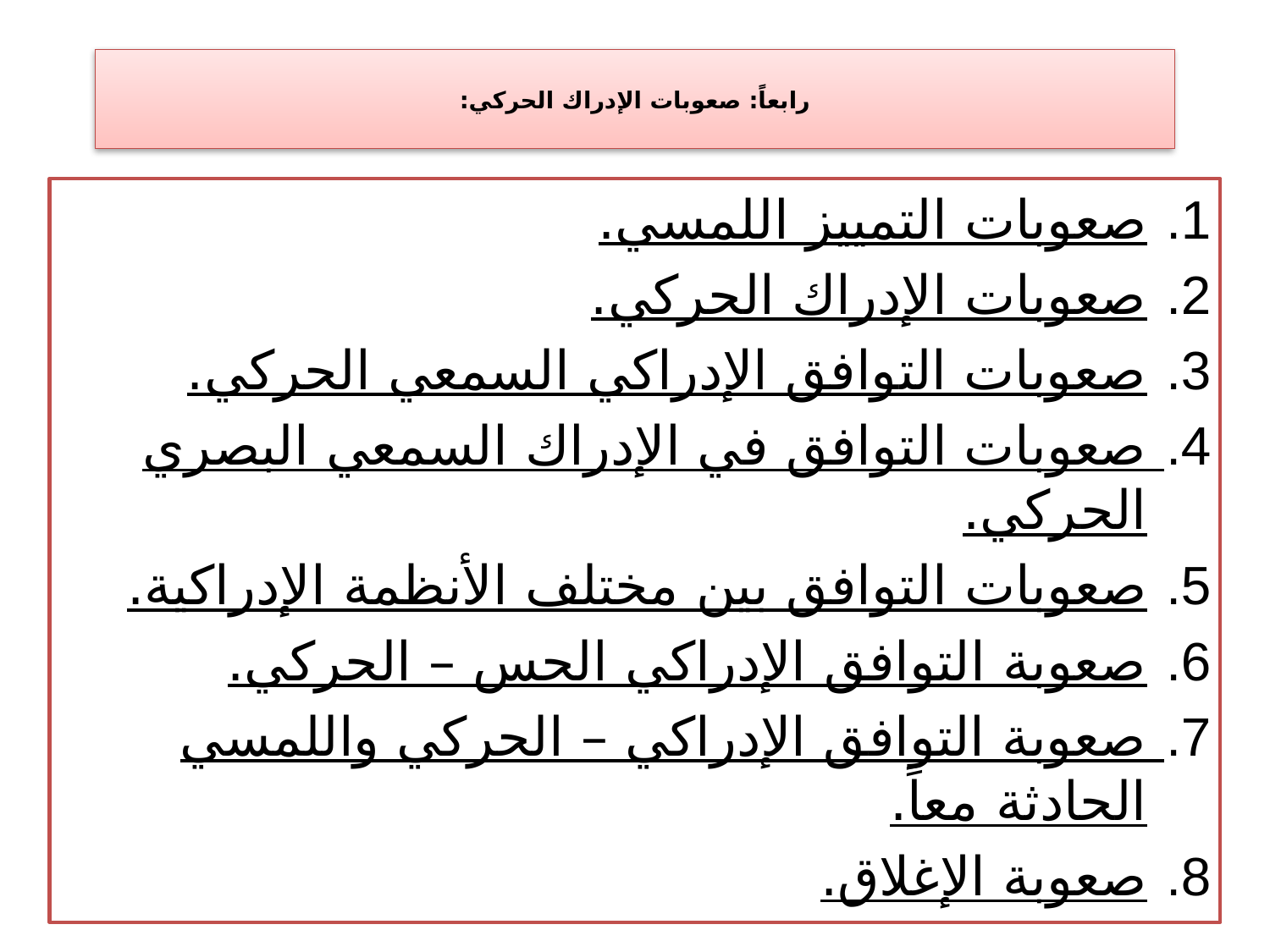

# رابعاً: صعوبات الإدراك الحركي:
صعوبات التمييز اللمسي.
صعوبات الإدراك الحركي.
صعوبات التوافق الإدراكي السمعي الحركي.
صعوبات التوافق في الإدراك السمعي البصري الحركي.
صعوبات التوافق بين مختلف الأنظمة الإدراكية.
صعوبة التوافق الإدراكي الحس – الحركي.
صعوبة التوافق الإدراكي – الحركي واللمسي الحادثة معاً.
صعوبة الإغلاق.